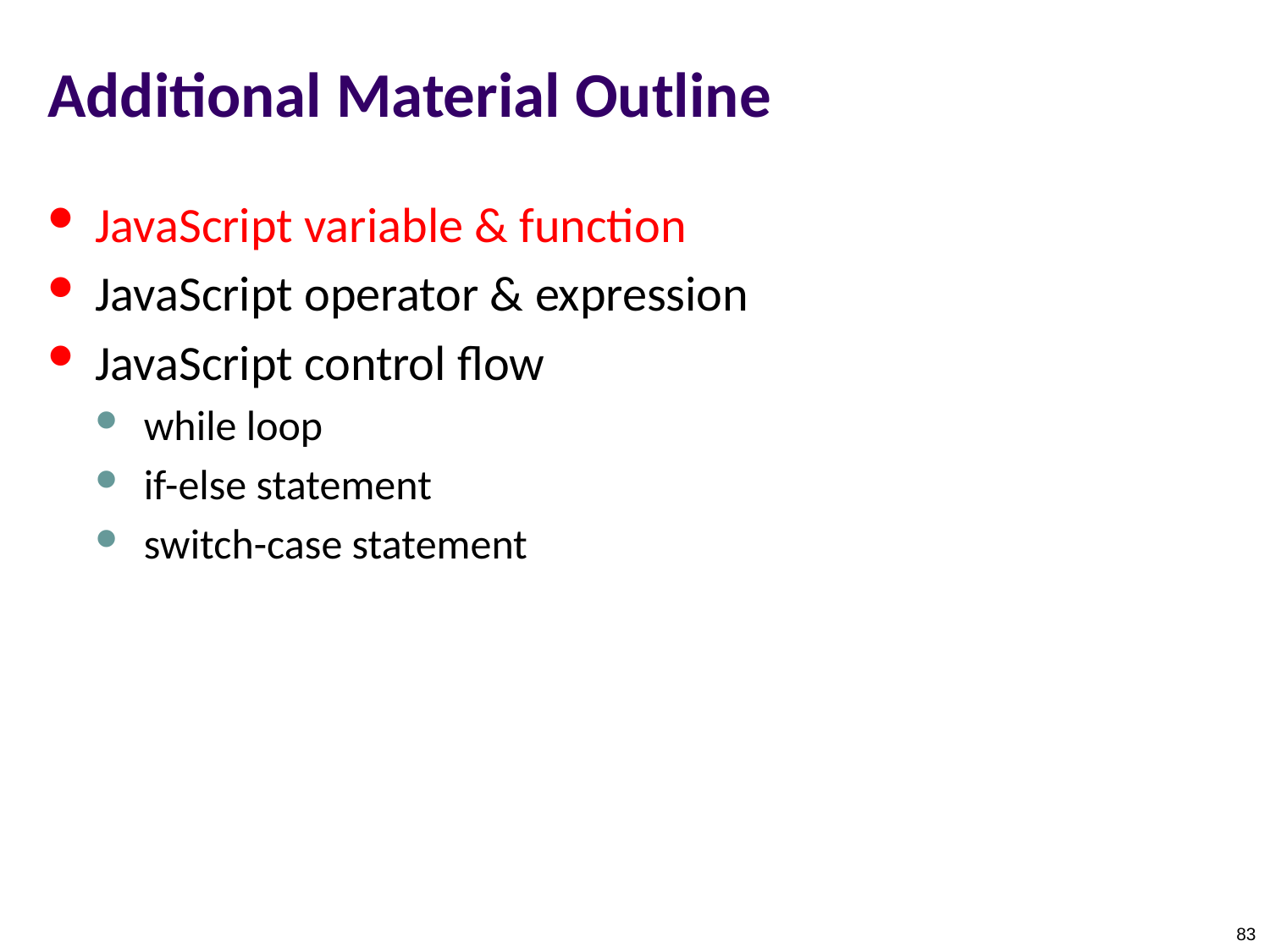

# Additional Material Outline
JavaScript variable & function
JavaScript operator & expression
JavaScript control flow
while loop
if-else statement
switch-case statement

83